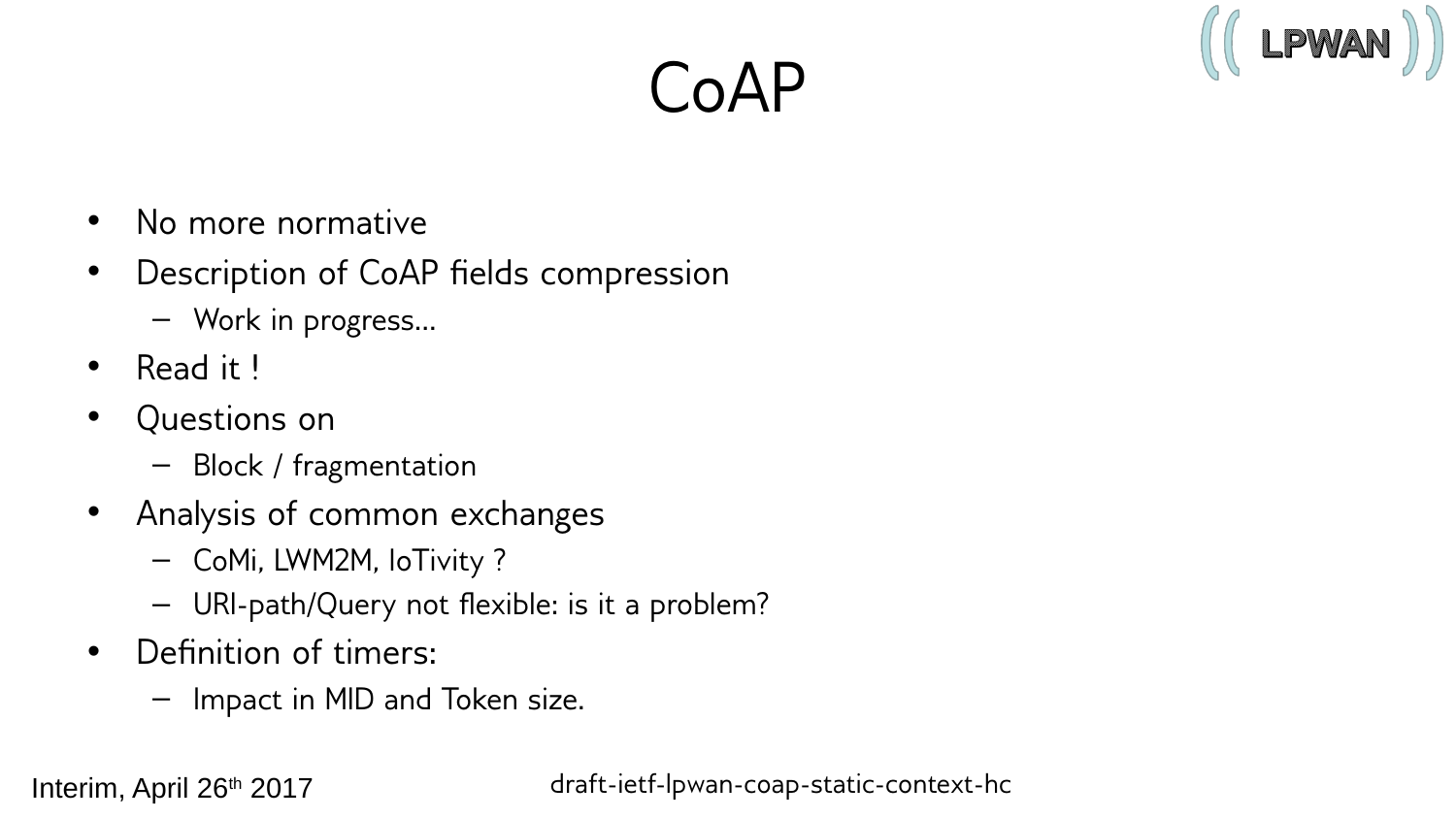

# CoAP
No more normative
Description of CoAP fields compression
Work in progress…
Read it !
Questions on
Block / fragmentation
Analysis of common exchanges
CoMi, LWM2M, IoTivity ?
URI-path/Query not flexible: is it a problem?
Definition of timers:
Impact in MID and Token size.

draft-ietf-lpwan-coap-static-context-hc